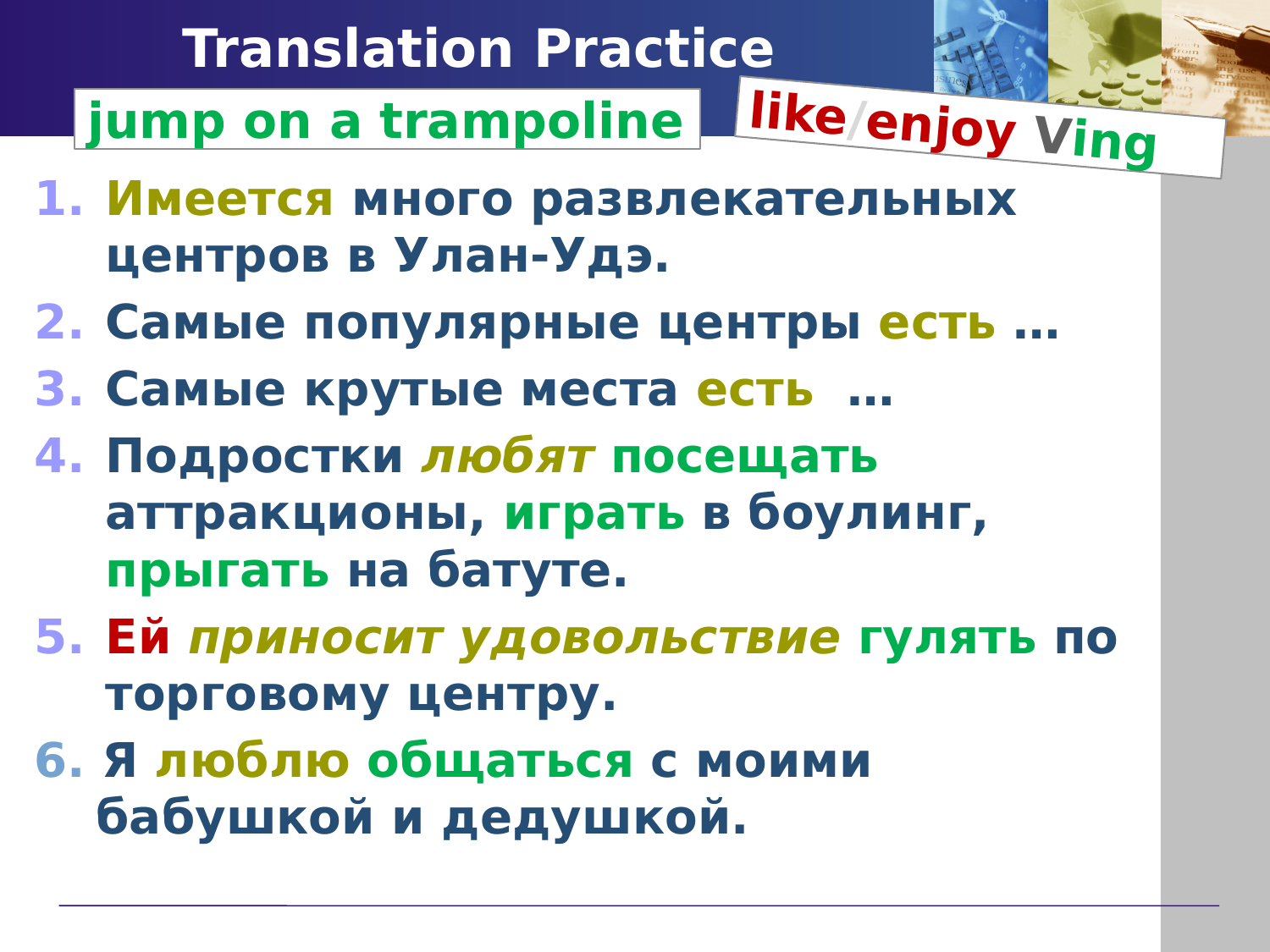

# Translation Practice
jump on a trampoline
like/enjoy Ving
Имеется много развлекательных центров в Улан-Удэ.
Самые популярные центры есть …
Самые крутые места есть  …
Подростки любят посещать аттракционы, играть в боулинг, прыгать на батуте.
Ей приносит удовольствие гулять по торговому центру.
6. Я люблю общаться с моими бабушкой и дедушкой.